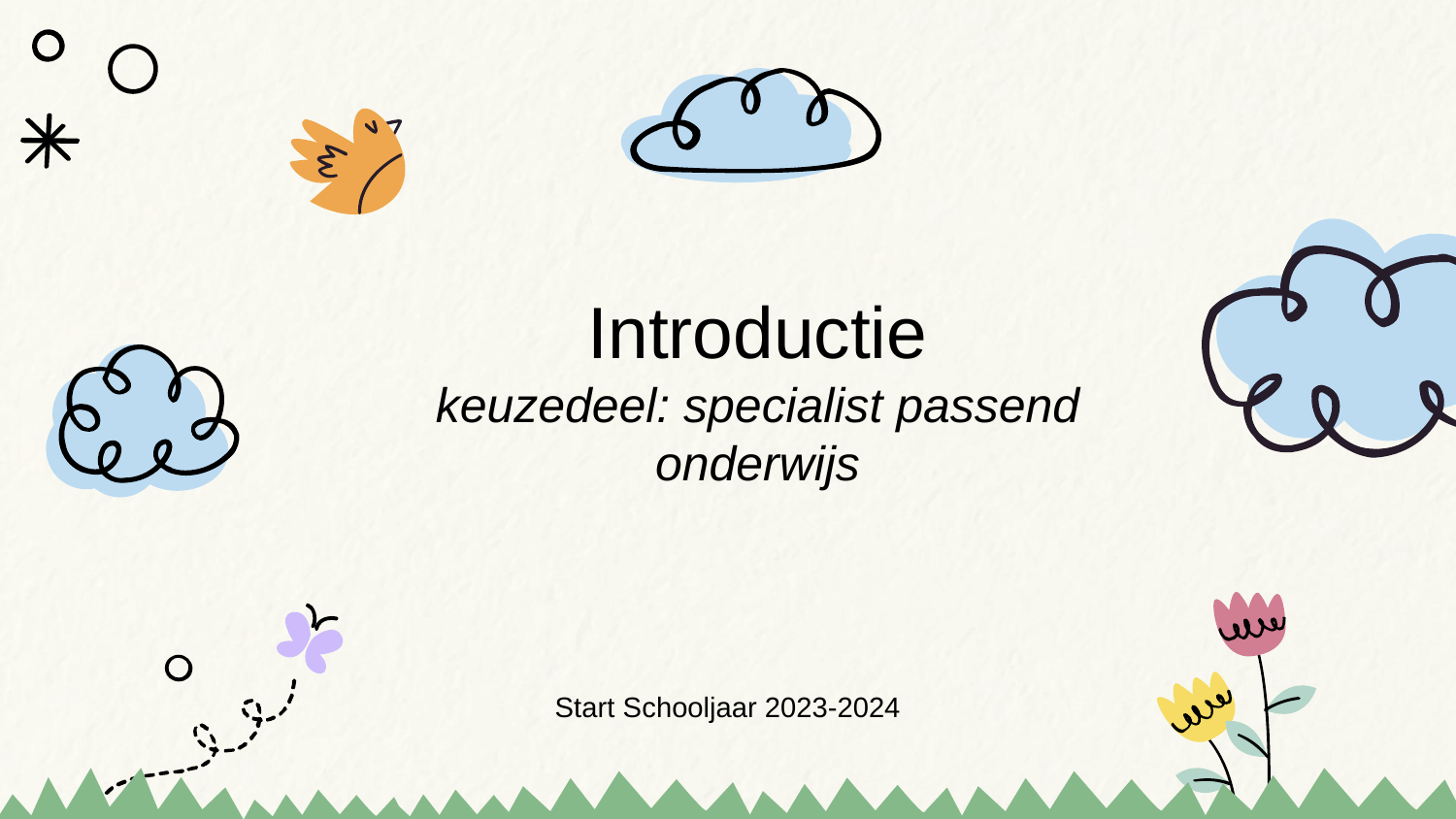

# Introductie keuzedeel: specialist passend onderwijs
Start Schooljaar 2023-2024